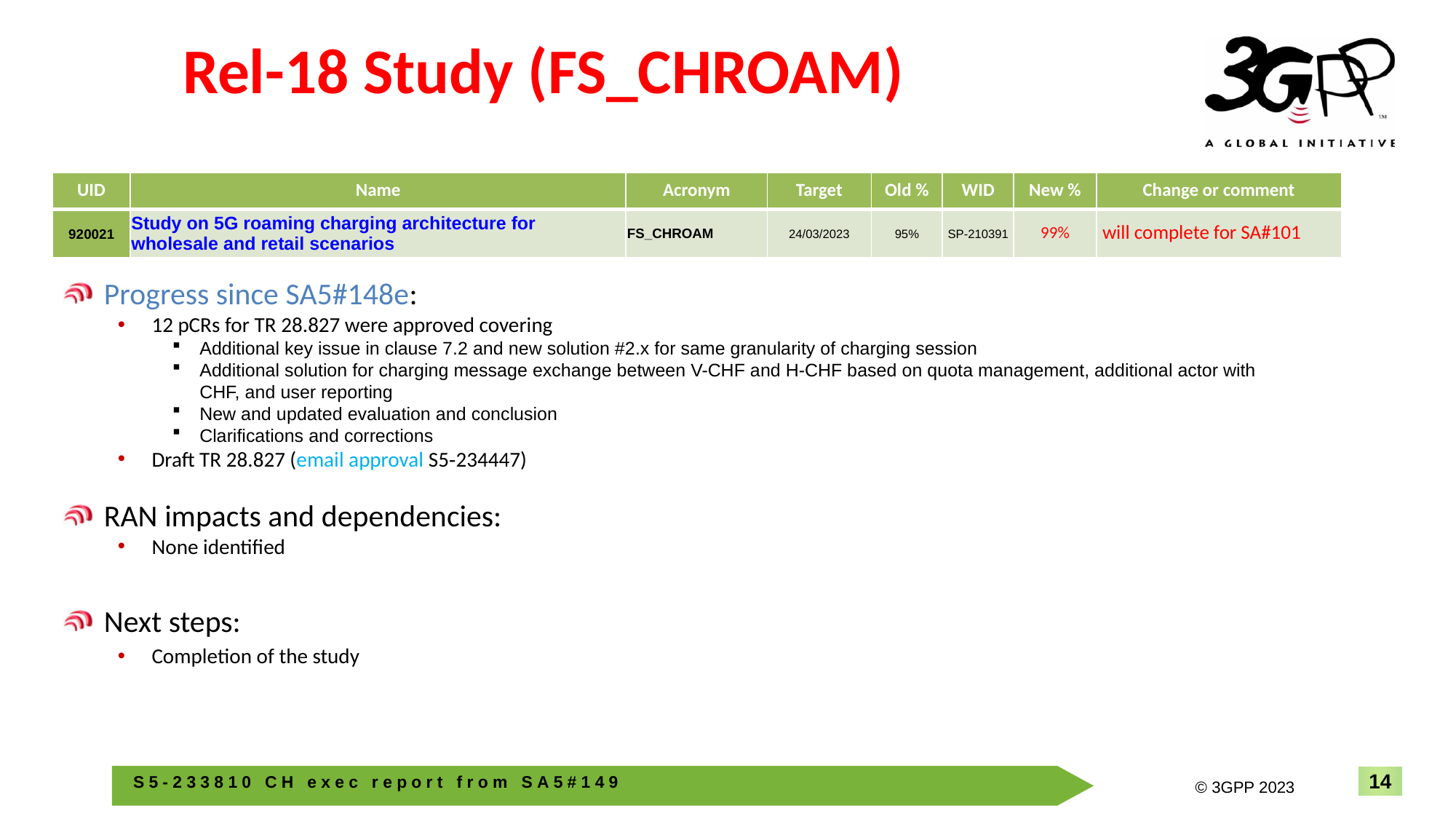

# Rel-18 Study (FS_CHROAM)
| UID | Name | Acronym | Target | Old % | WID | New % | Change or comment |
| --- | --- | --- | --- | --- | --- | --- | --- |
| 920021 | Study on 5G roaming charging architecture for wholesale and retail scenarios | FS\_CHROAM | 24/03/2023 | 95% | SP-210391 | 99% | will complete for SA#101 |
Progress since SA5#148e:
12 pCRs for TR 28.827 were approved covering
Additional key issue in clause 7.2 and new solution #2.x for same granularity of charging session
Additional solution for charging message exchange between V-CHF and H-CHF based on quota management, additional actor with CHF, and user reporting
New and updated evaluation and conclusion
Clarifications and corrections
Draft TR 28.827 (email approval S5‑234447)

RAN impacts and dependencies:
None identified

Next steps:
Completion of the study